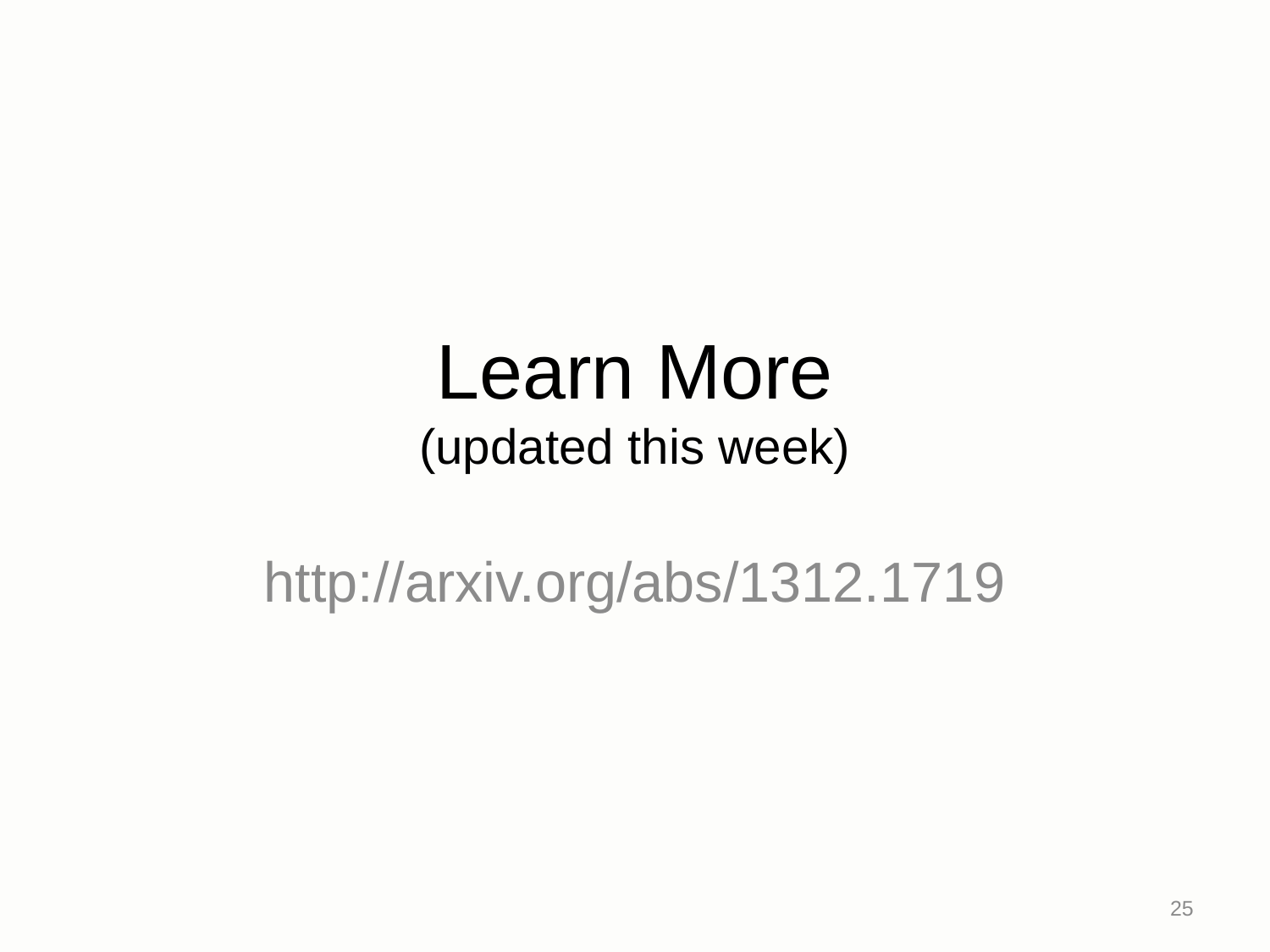

# Learn More (updated this week)
http://arxiv.org/abs/1312.1719
25